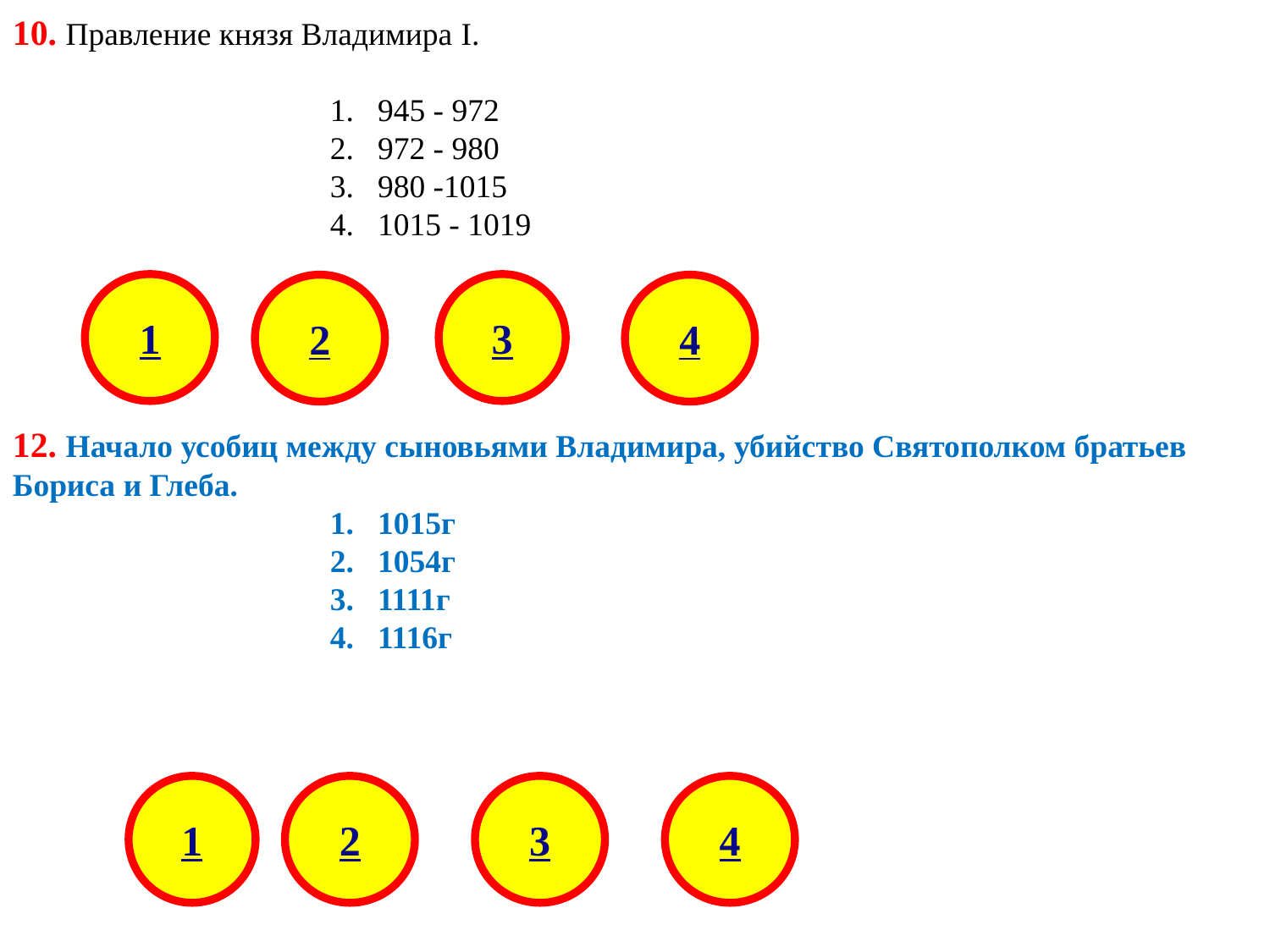

10. Правление князя Владимира I.

945 - 972
972 - 980
980 -1015
1015 - 1019

1
3
2
4
12. Начало усобиц между сыновьями Владимира, убийство Святополком братьев Бориса и Глеба.
1015г
1054г
1111г
1116г

1
2
3
4